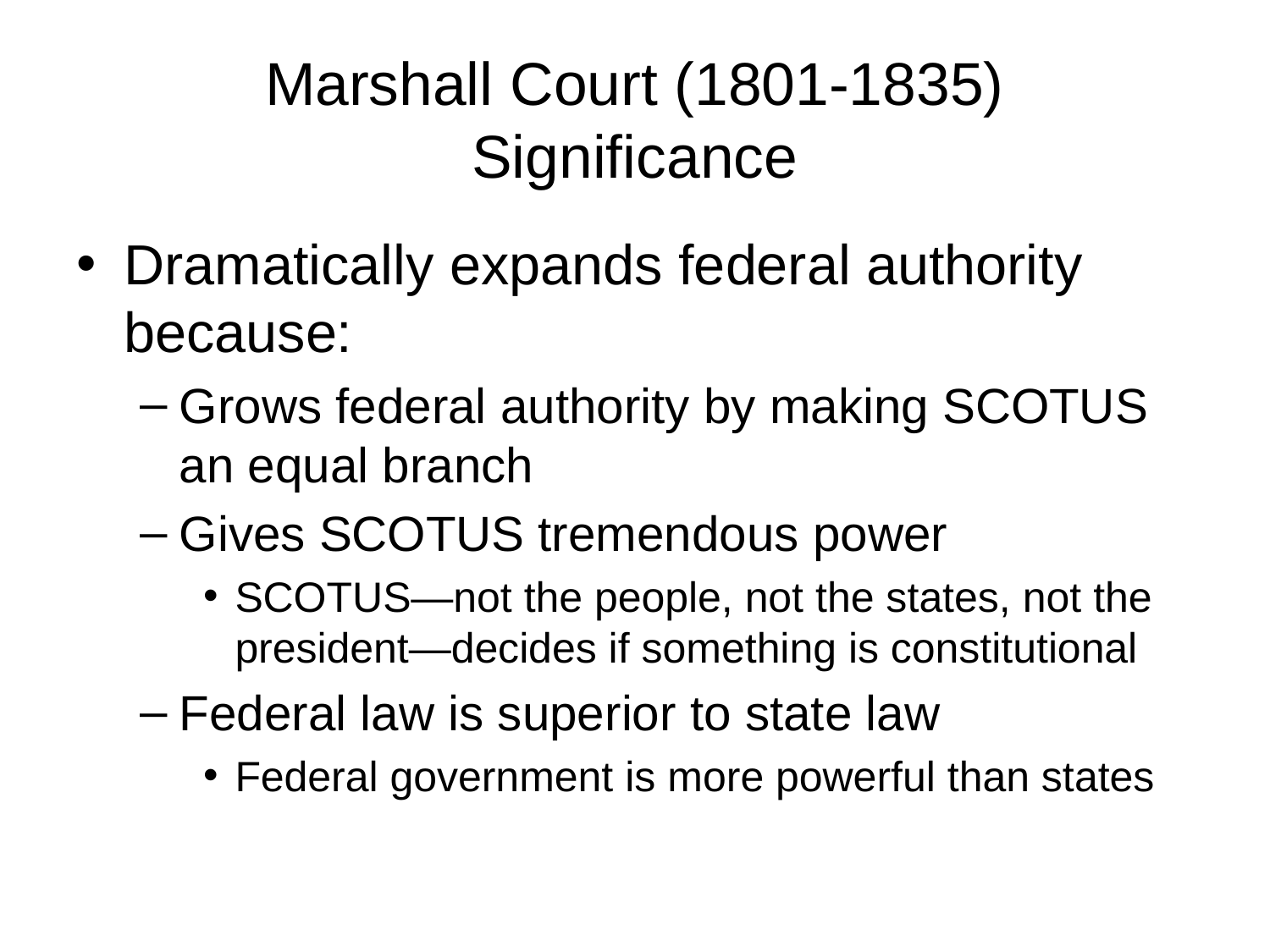

# Marshall Court (1801-1835) Significance
Dramatically expands federal authority because:
Grows federal authority by making SCOTUS an equal branch
Gives SCOTUS tremendous power
SCOTUS—not the people, not the states, not the president—decides if something is constitutional
Federal law is superior to state law
Federal government is more powerful than states